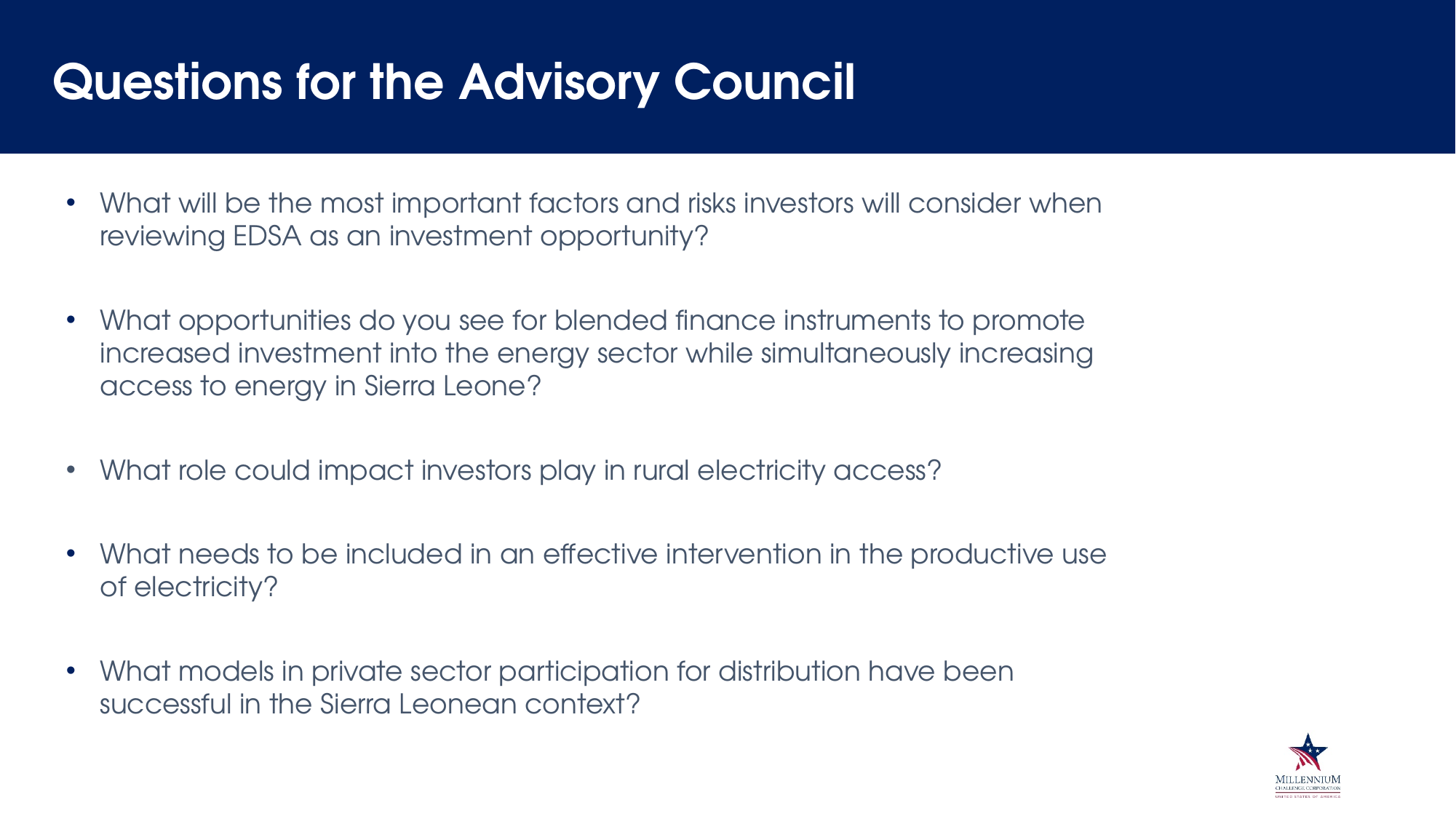

# Questions for the Advisory Council
What will be the most important factors and risks investors will consider when reviewing EDSA as an investment opportunity?
What opportunities do you see for blended finance instruments to promote increased investment into the energy sector while simultaneously increasing access to energy in Sierra Leone?
What role could impact investors play in rural electricity access?
What needs to be included in an effective intervention in the productive use of electricity?
What models in private sector participation for distribution have been successful in the Sierra Leonean context?